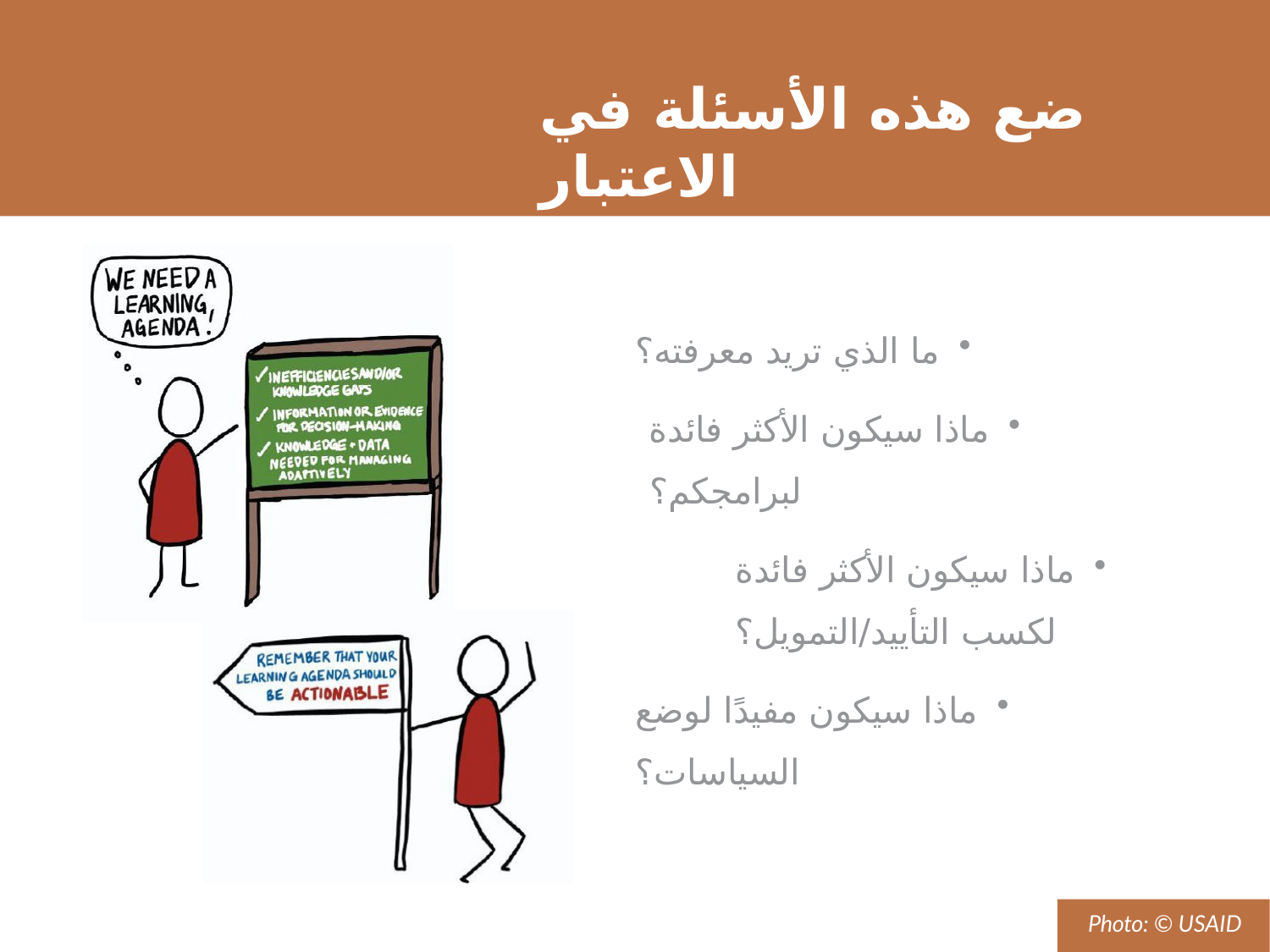

# ضع هذه الأسئلة في الاعتبار

ما الذي تريد معرفته؟
ماذا سيكون الأكثر فائدة لبرامجكم؟
ماذا سيكون الأكثر فائدة لكسب التأييد/التمويل؟
ماذا سيكون مفيدًا لوضع السياسات؟

Photo: © USAID